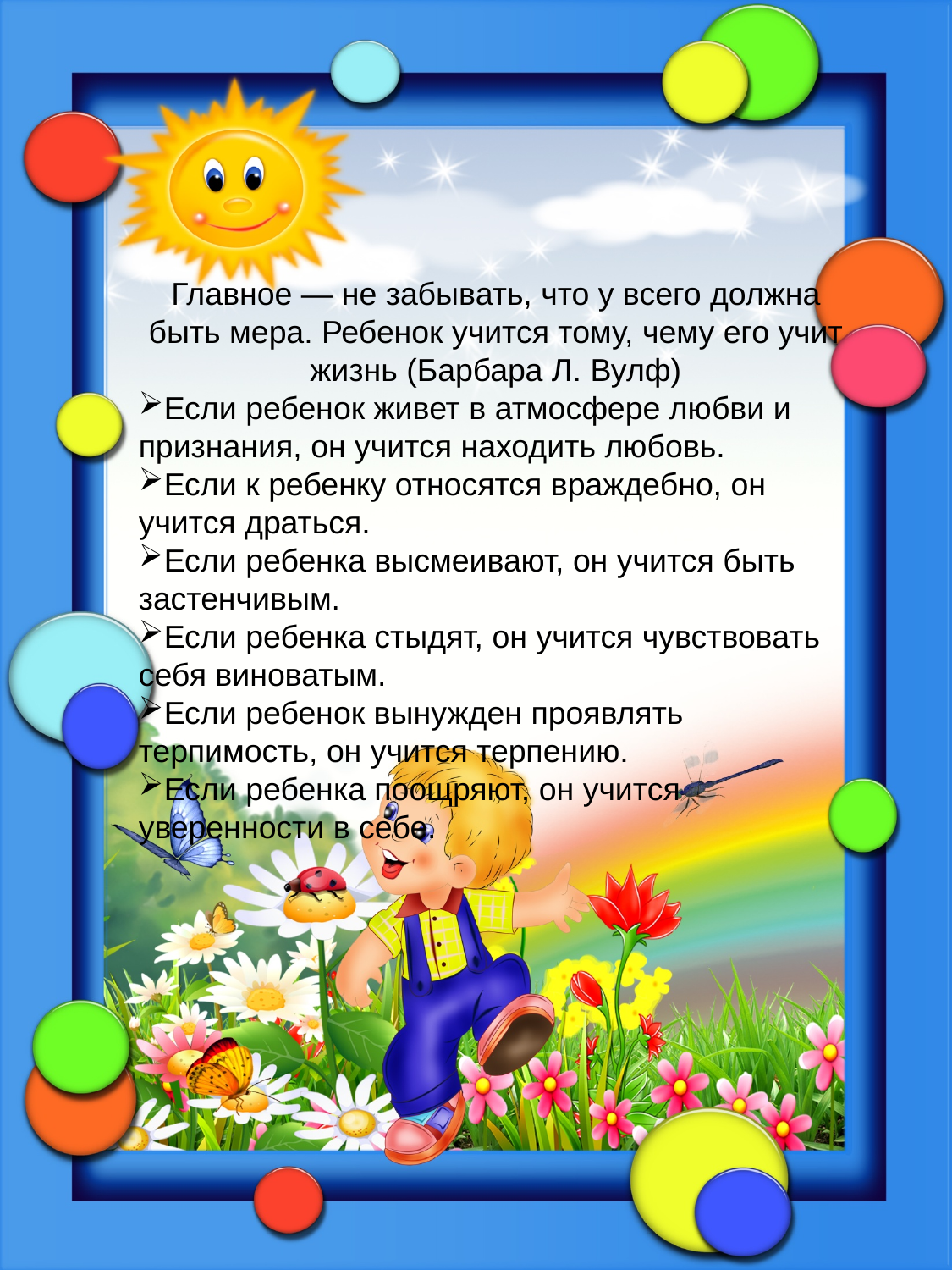

Главное — не забывать, что у всего должна быть мера. Ребенок учится тому, чему его учит жизнь (Барбара Л. Вулф)
Если ребенок живет в атмосфере любви и признания, он учится находить любовь.
Если к ребенку относятся враждебно, он учится драться.
Если ребенка высмеивают, он учится быть застенчивым.
Если ребенка стыдят, он учится чувствовать себя виноватым.
Если ребенок вынужден проявлять терпимость, он учится терпению.
Если ребенка поощряют, он учится уверенности в себе.